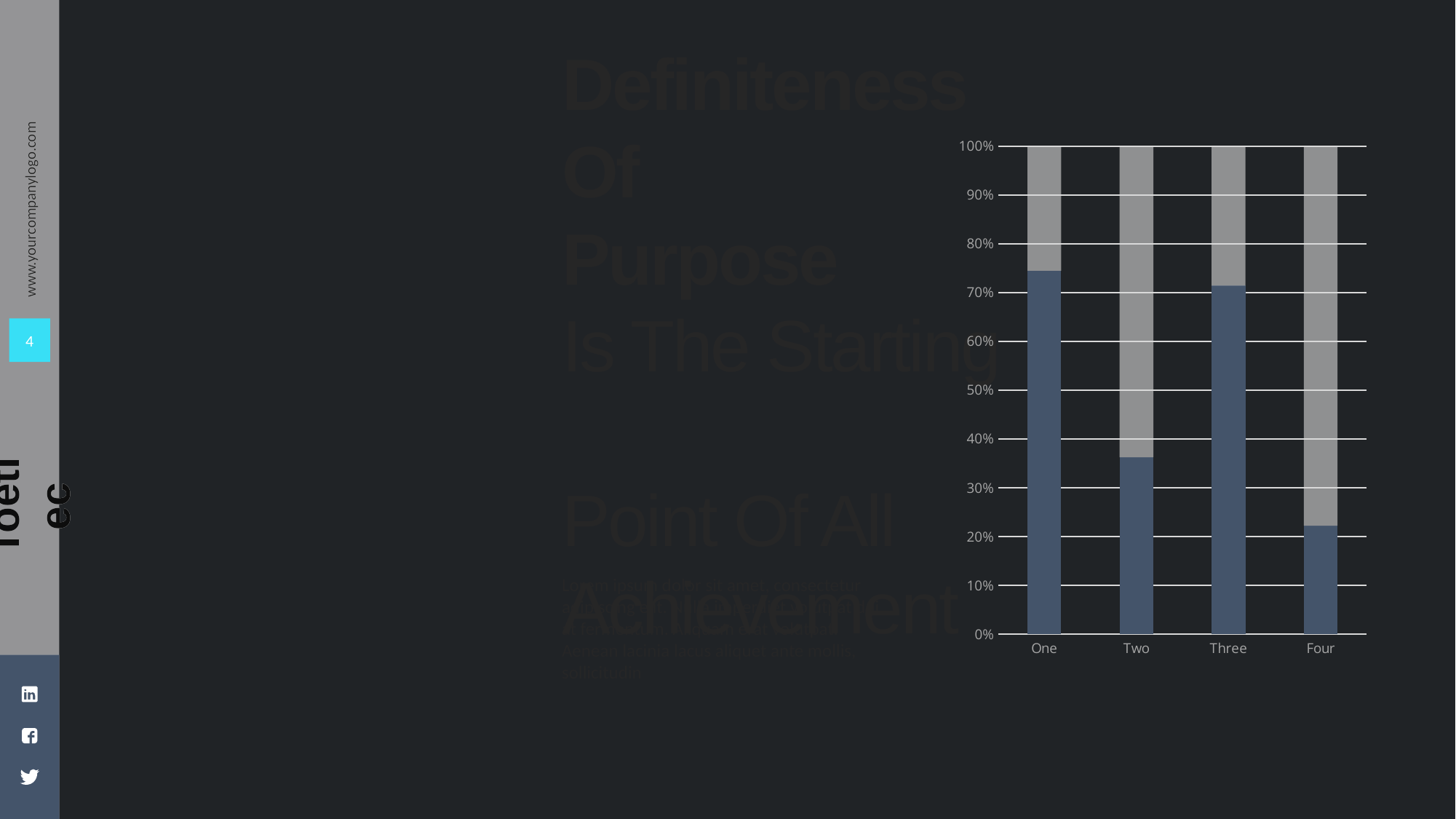

Definiteness Of
Purpose
Is The Starting
Point Of All
Achievement
Lorem ipsum dolor sit amet, consectetur adipiscing elit. Nulla imperdiet volutpat dui at fermentum. Aliquam erat volutpat. Aenean lacinia lacus aliquet ante mollis, sollicitudin

### Chart

| Category | Series 1 | Series 2 |
|---|---|---|
| One | 7.0 | 2.4 |
| Two | 2.5 | 4.4 |
| Three | 4.5 | 1.8 |
| Four | 0.8 | 2.8 |
www.yourcompanylogo.com
4
Toetiec